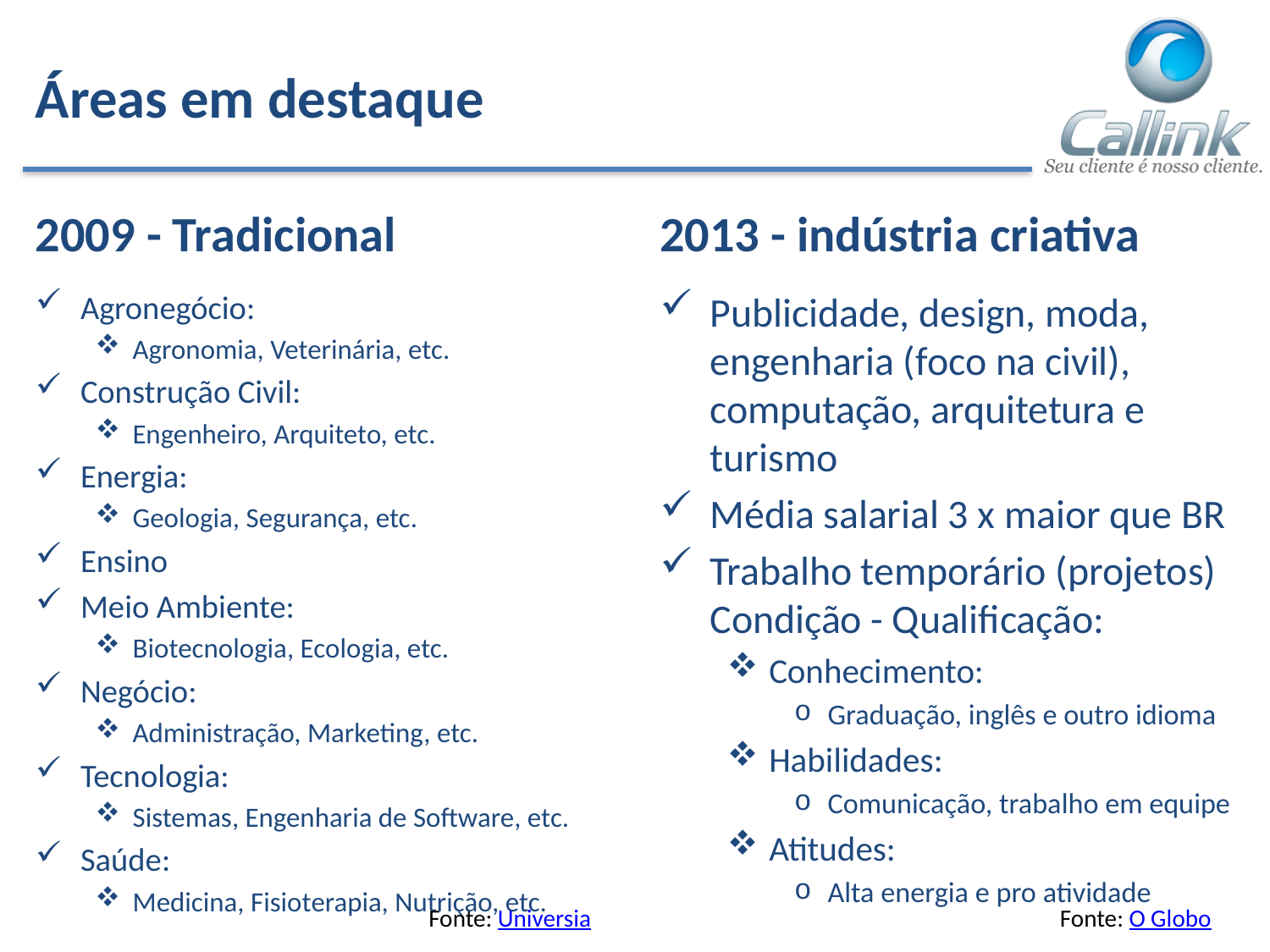

# Áreas em destaque
2009 - Tradicional
2013 - indústria criativa
Agronegócio:
Agronomia, Veterinária, etc.
Construção Civil:
Engenheiro, Arquiteto, etc.
Energia:
Geologia, Segurança, etc.
Ensino
Meio Ambiente:
Biotecnologia, Ecologia, etc.
Negócio:
Administração, Marketing, etc.
Tecnologia:
Sistemas, Engenharia de Software, etc.
Saúde:
Medicina, Fisioterapia, Nutrição, etc.
Publicidade, design, moda, engenharia (foco na civil), computação, arquitetura e turismo
Média salarial 3 x maior que BR
Trabalho temporário (projetos) Condição - Qualificação:
Conhecimento:
Graduação, inglês e outro idioma
Habilidades:
Comunicação, trabalho em equipe
Atitudes:
Alta energia e pro atividade
Fonte: Universia
Fonte: O Globo